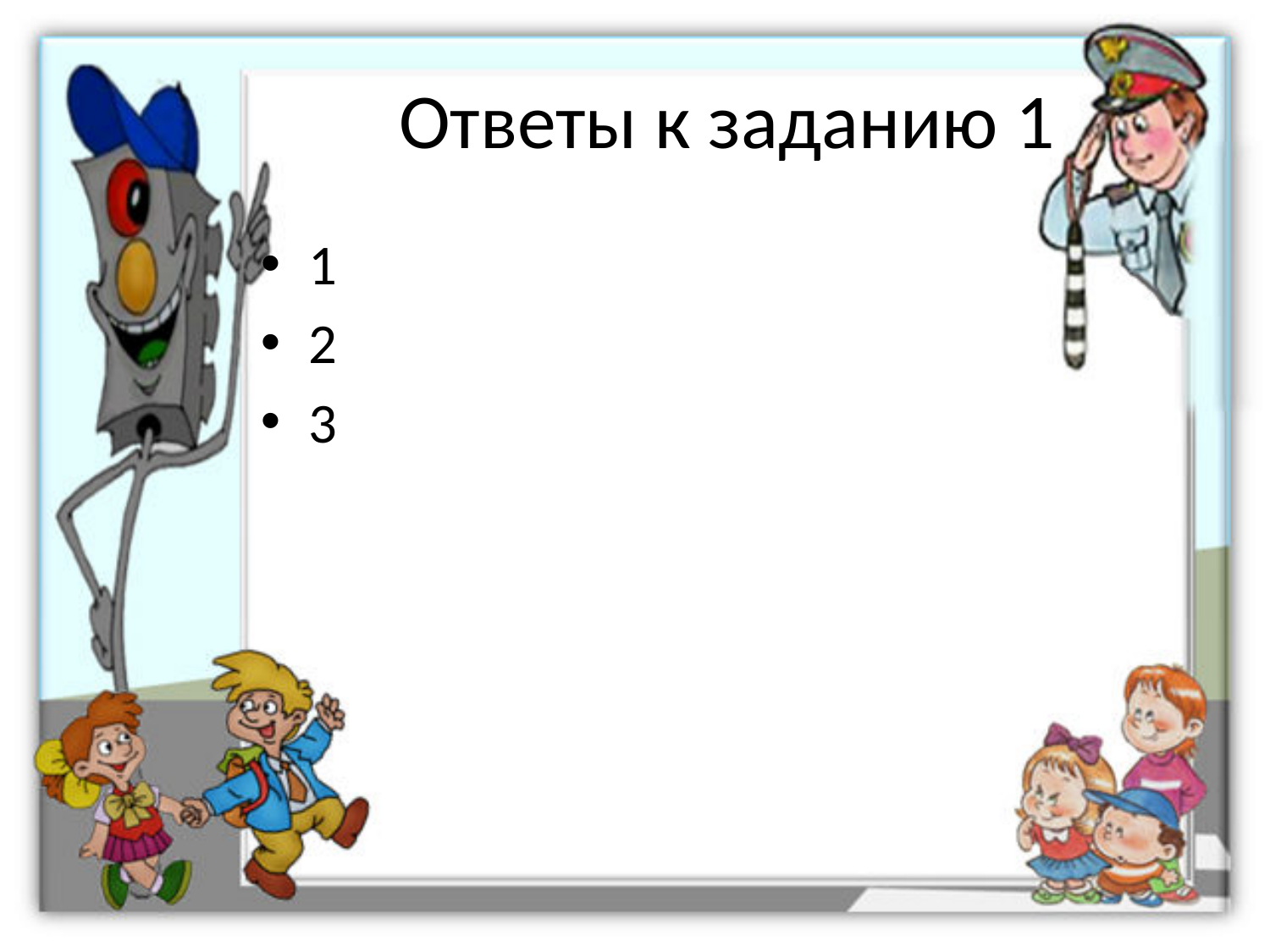

# Ответы к заданию 1
1
2
3